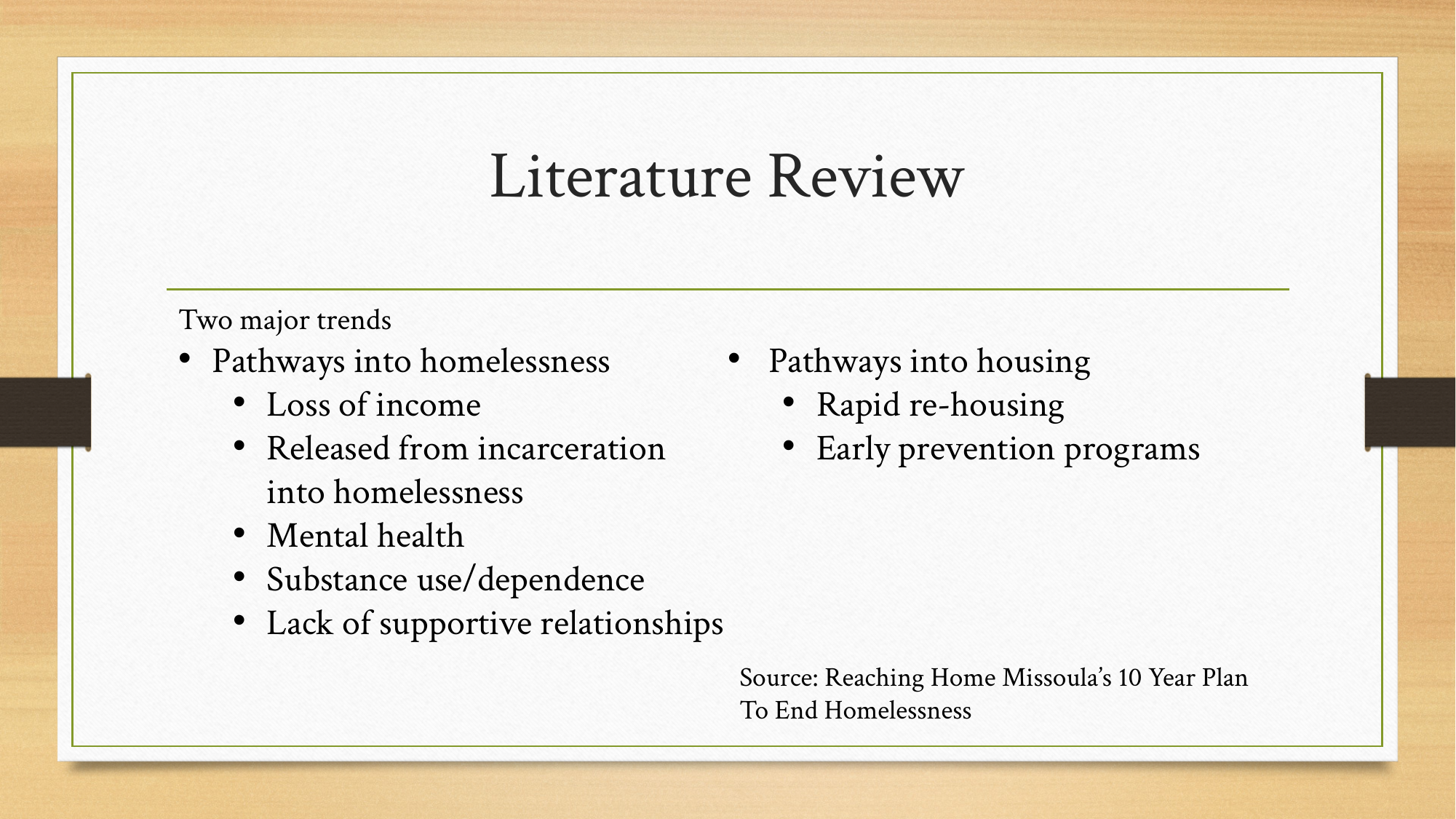

# Literature Review
Two major trends
Pathways into homelessness
Loss of income
Released from incarceration into homelessness
Mental health
Substance use/dependence
Lack of supportive relationships

Pathways into housing
Rapid re-housing
Early prevention programs

Source: Reaching Home Missoula’s 10 Year Plan To End Homelessness